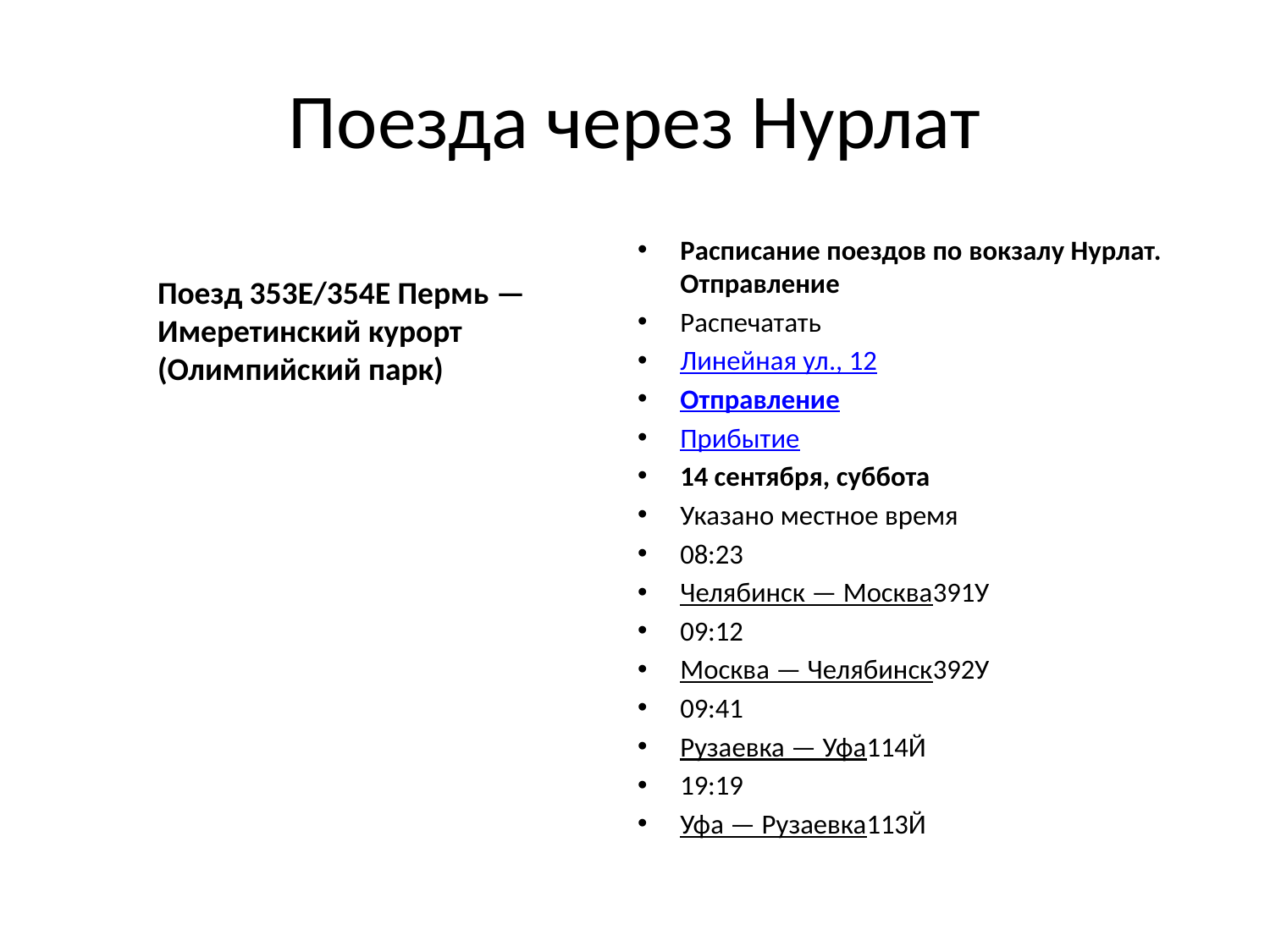

# Поезда через Нурлат
Расписание поездов по вокзалу Нурлат. Отправление
Распечатать
Линейная ул., 12
Отправление
Прибытие
14 сентября, суббота
Указано местное время
08:23
Челябинск — Москва391У
09:12
Москва — Челябинск392У
09:41
Рузаевка — Уфа114Й
19:19
Уфа — Рузаевка113Й

Поезд 353Е/354Е Пермь — Имеретинский курорт (Олимпийский парк)